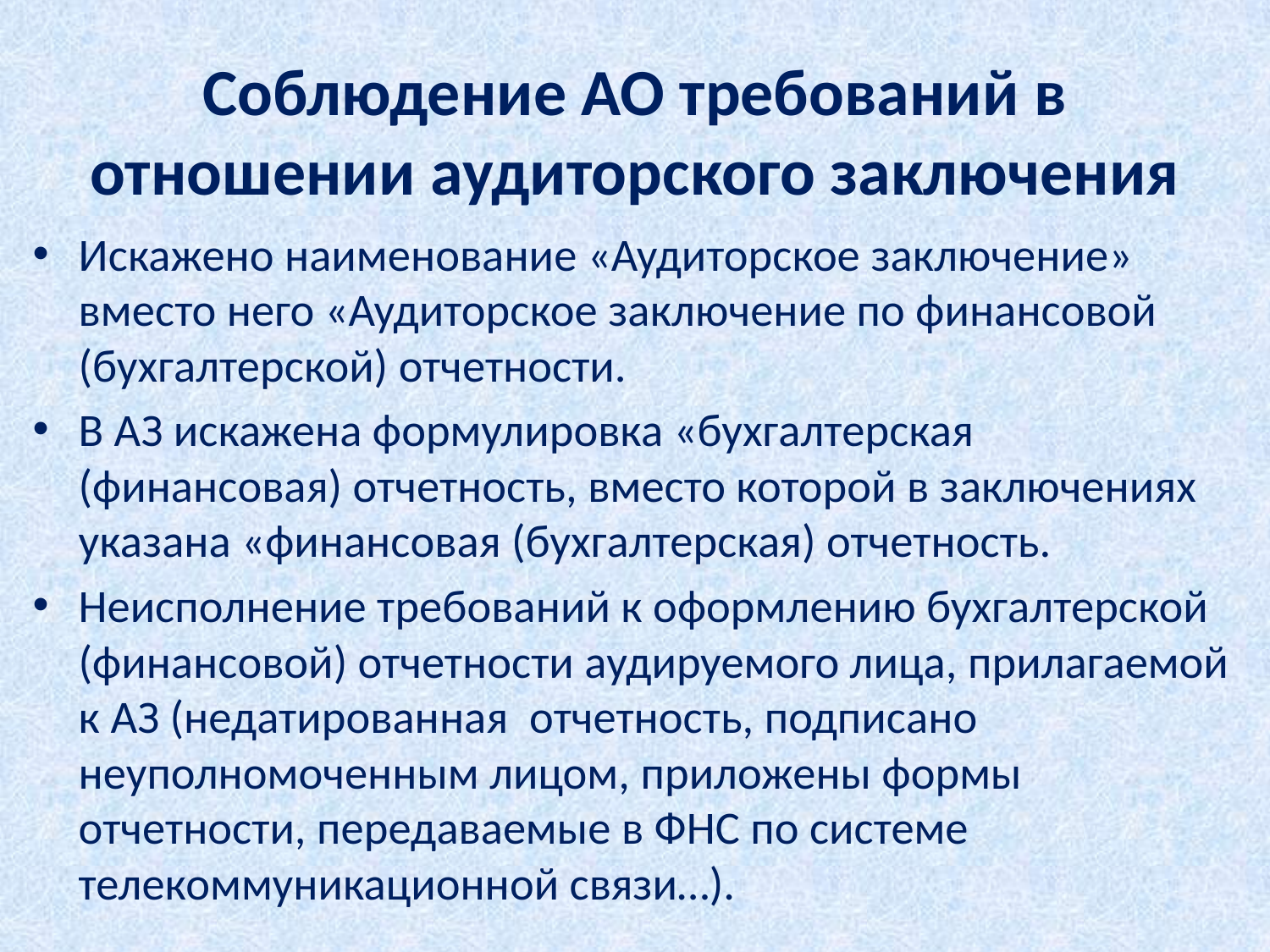

# Соблюдение АО требований в отношении аудиторского заключения
Искажено наименование «Аудиторское заключение» вместо него «Аудиторское заключение по финансовой (бухгалтерской) отчетности.
В АЗ искажена формулировка «бухгалтерская (финансовая) отчетность, вместо которой в заключениях указана «финансовая (бухгалтерская) отчетность.
Неисполнение требований к оформлению бухгалтерской (финансовой) отчетности аудируемого лица, прилагаемой к АЗ (недатированная  отчетность, подписано неуполномоченным лицом, приложены формы отчетности, передаваемые в ФНС по системе телекоммуникационной связи…).